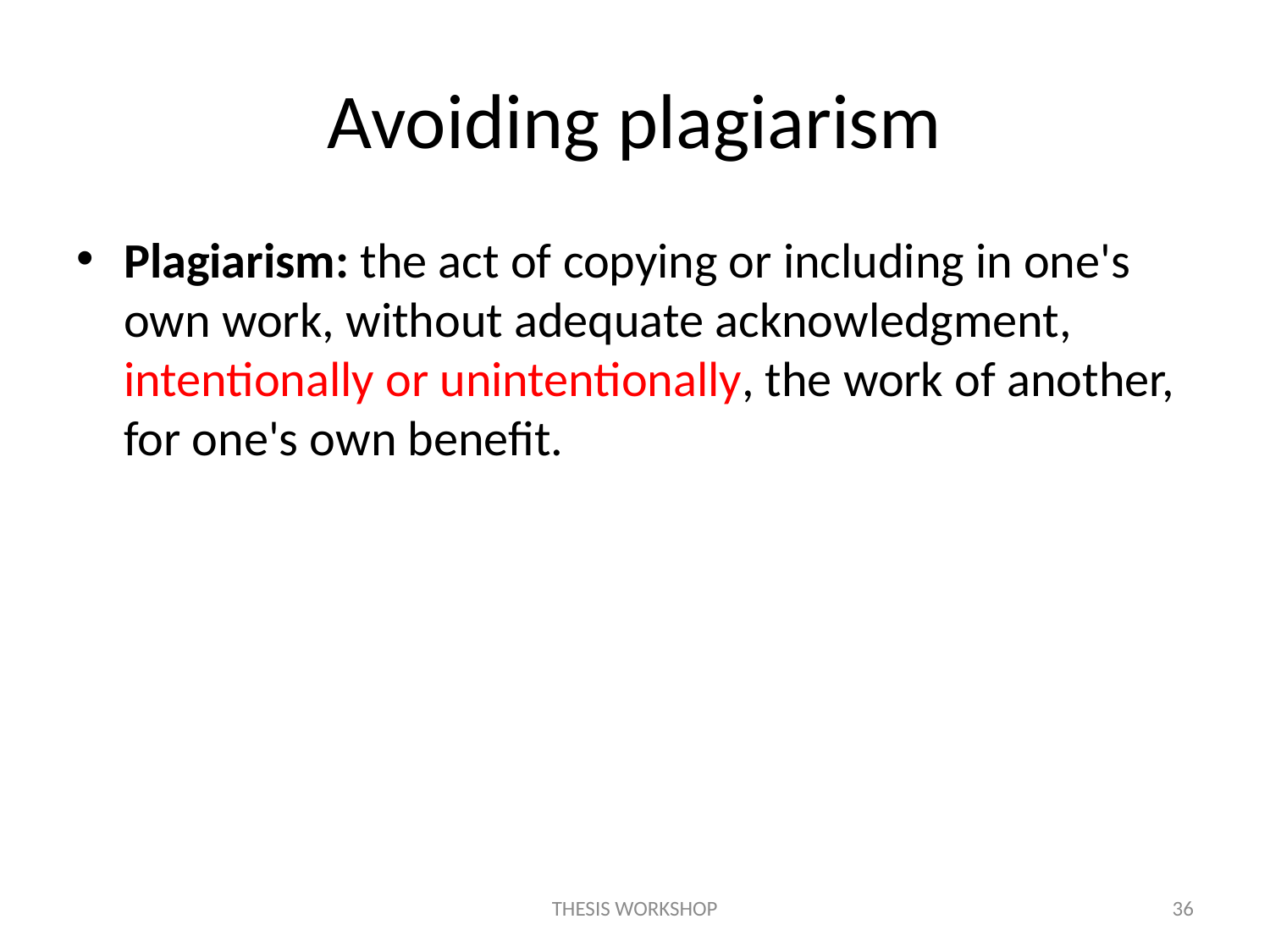

# Avoiding plagiarism
Plagiarism: the act of copying or including in one's own work, without adequate acknowledgment, intentionally or unintentionally, the work of another, for one's own benefit.

THESIS WORKSHOP
36